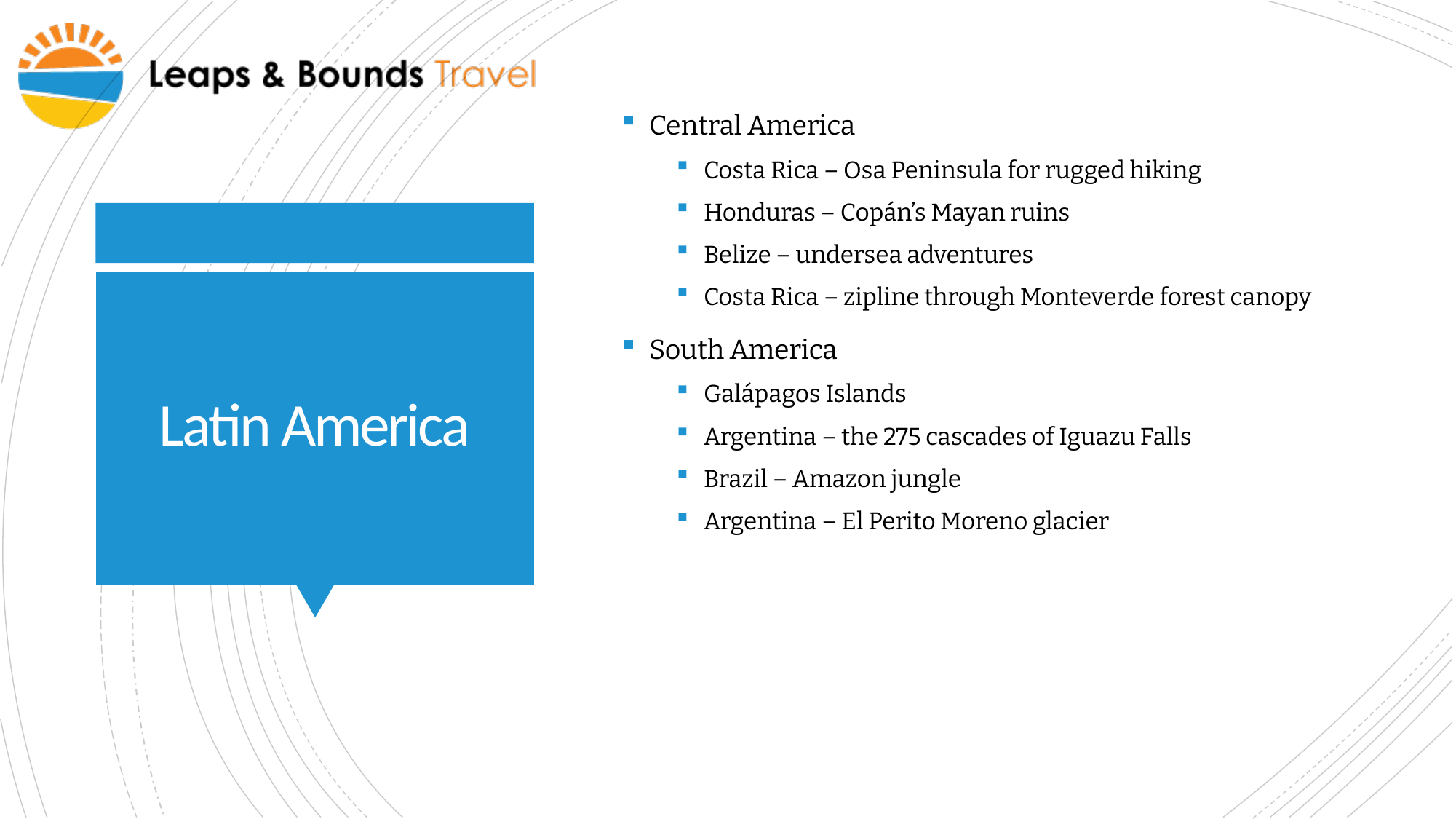

Central America
Costa Rica – Osa Peninsula for rugged hiking
Honduras – Copán’s Mayan ruins
Belize – undersea adventures
Costa Rica – zipline through Monteverde forest canopy
South America
Galápagos Islands
Argentina – the 275 cascades of Iguazu Falls
Brazil – Amazon jungle
Argentina – El Perito Moreno glacier

# Latin America